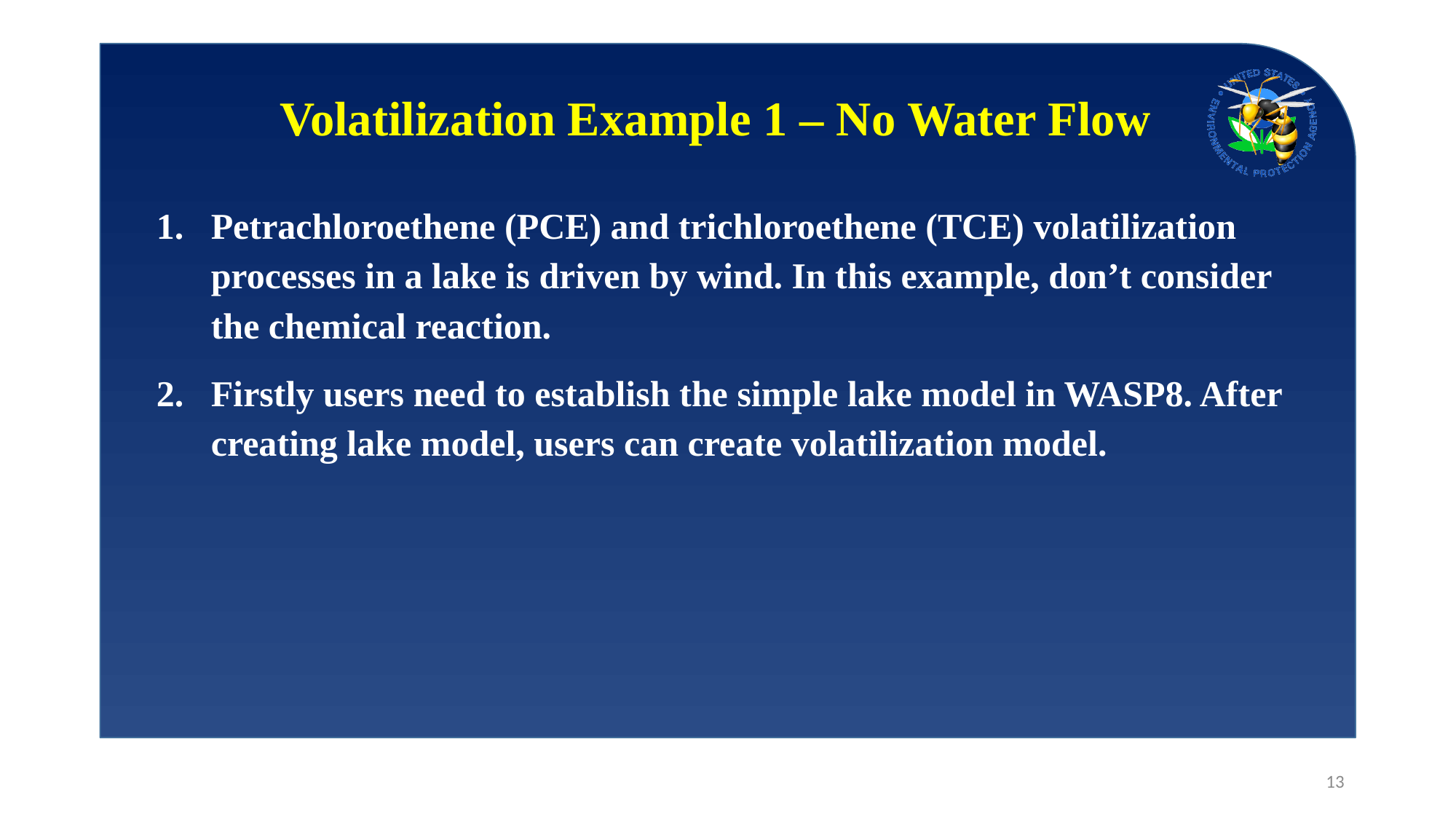

# Volatilization Example 1 – No Water Flow
Petrachloroethene (PCE) and trichloroethene (TCE) volatilization processes in a lake is driven by wind. In this example, don’t consider the chemical reaction.
Firstly users need to establish the simple lake model in WASP8. After creating lake model, users can create volatilization model.

13